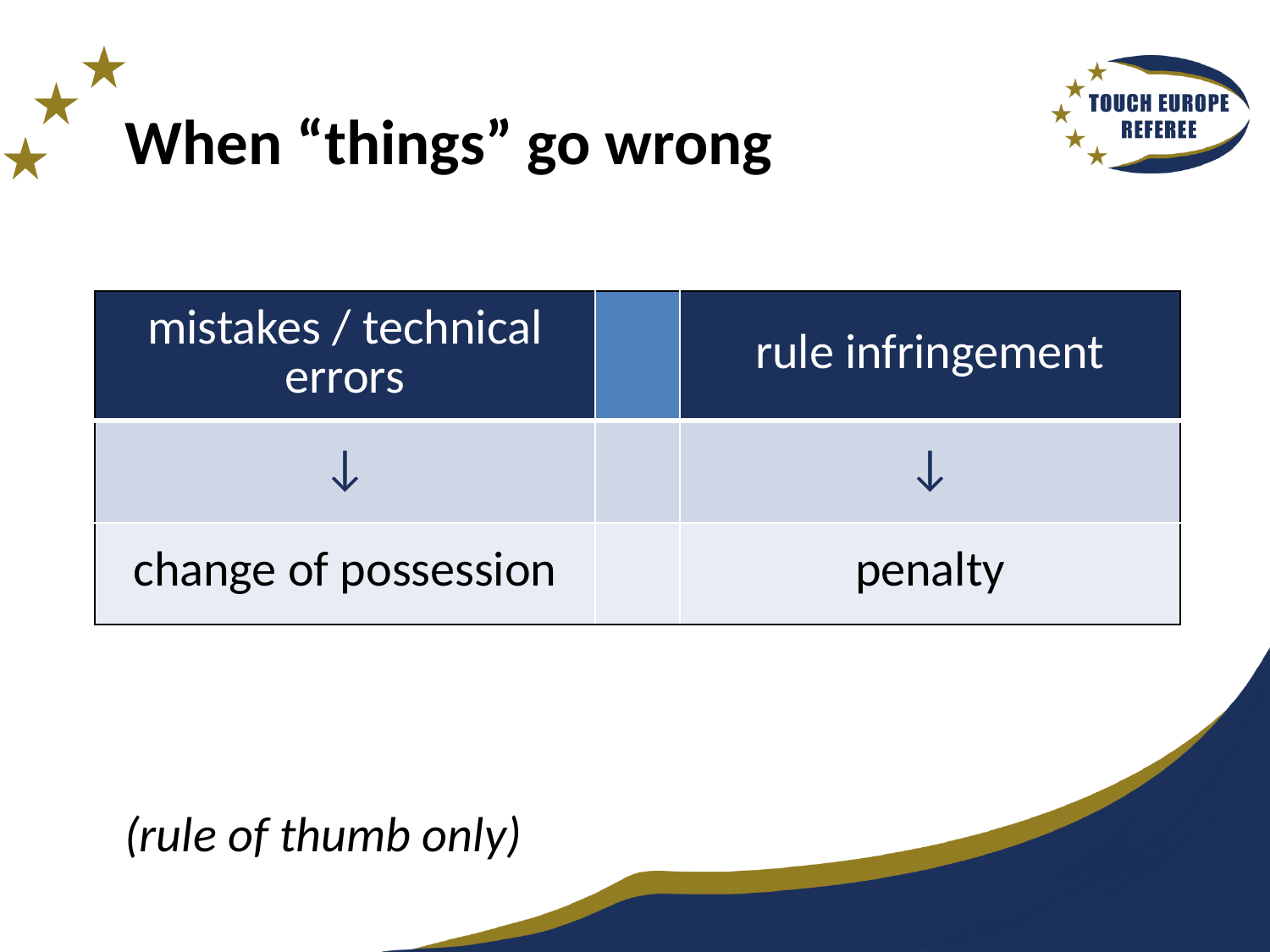

# When “things” go wrong
| mistakes / technical errors |  | rule infringement |
| --- | --- | --- |
| ↓ |  | ↓ |
| change of possession |  | penalty |
(rule of thumb only)